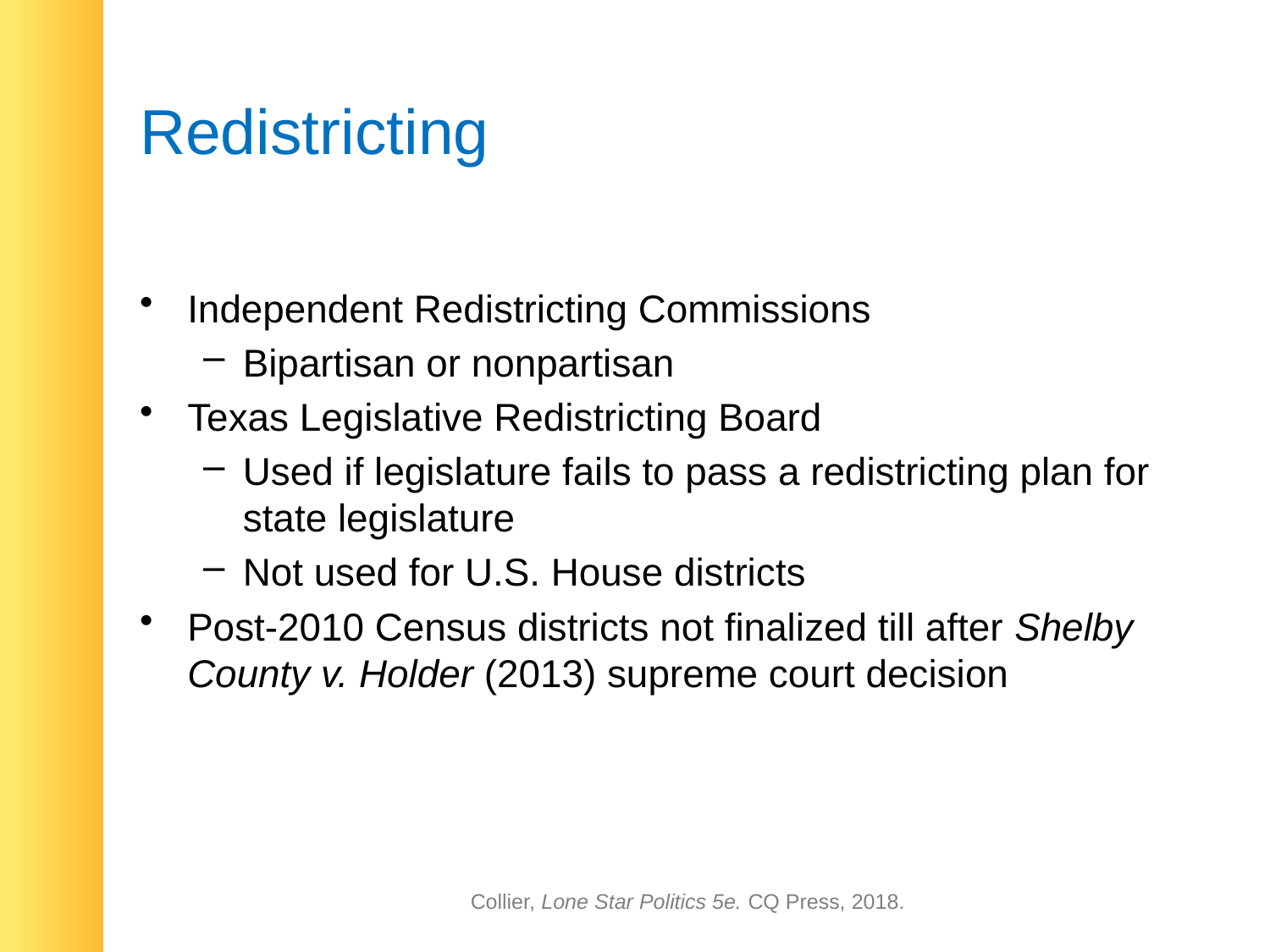

# Redistricting
Independent Redistricting Commissions
Bipartisan or nonpartisan
Texas Legislative Redistricting Board
Used if legislature fails to pass a redistricting plan for state legislature
Not used for U.S. House districts
Post-2010 Census districts not finalized till after Shelby County v. Holder (2013) supreme court decision
Collier, Lone Star Politics 5e. CQ Press, 2018.